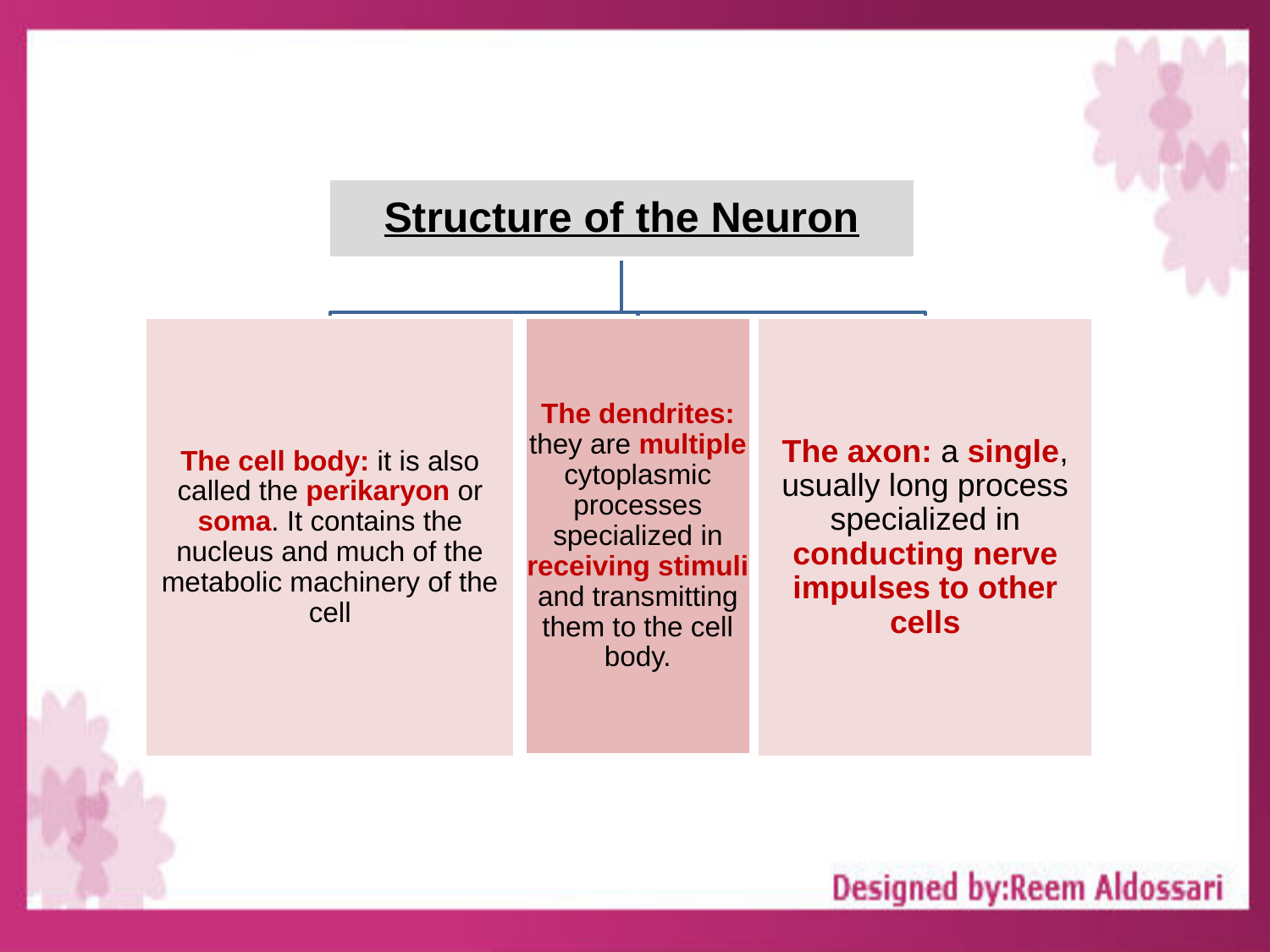

Structure of the Neuron
The cell body: it is also called the perikaryon or soma. It contains the nucleus and much of the metabolic machinery of the cell
The dendrites: they are multiple cytoplasmic processes specialized in receiving stimuli and transmitting them to the cell body.
The axon: a single, usually long process specialized in conducting nerve impulses to other cells